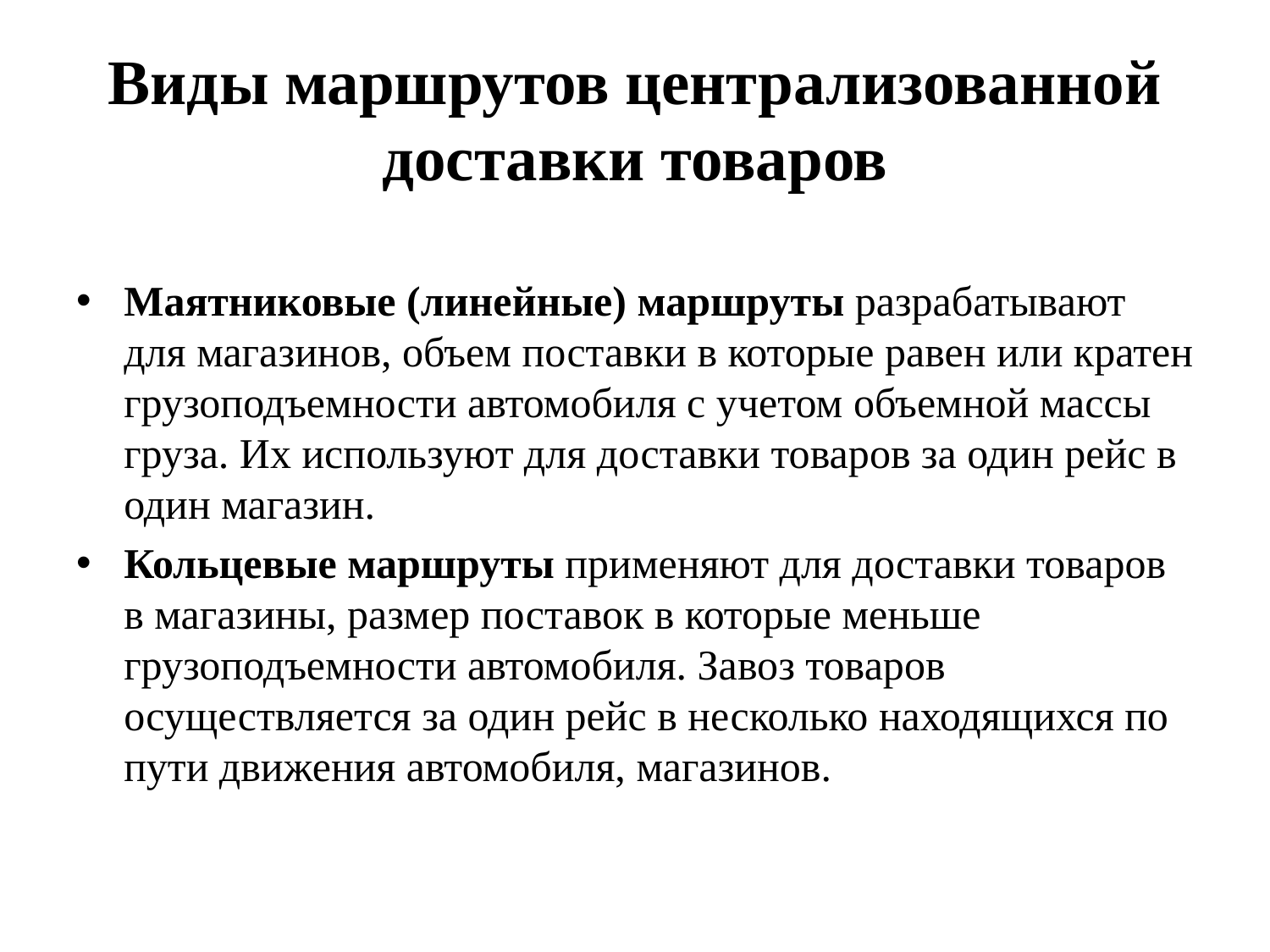

# Виды маршрутов централизованной доставки товаров
Маятниковые (линейные) маршруты разрабатывают для магазинов, объем поставки в которые равен или кратен грузоподъемности автомобиля с учетом объемной массы груза. Их используют для доставки товаров за один рейс в один магазин.
Кольцевые маршруты применяют для доставки товаров в магазины, размер поставок в которые меньше грузоподъемности автомобиля. Завоз товаров осуществляется за один рейс в несколько находящихся по пути движения автомобиля, магазинов.